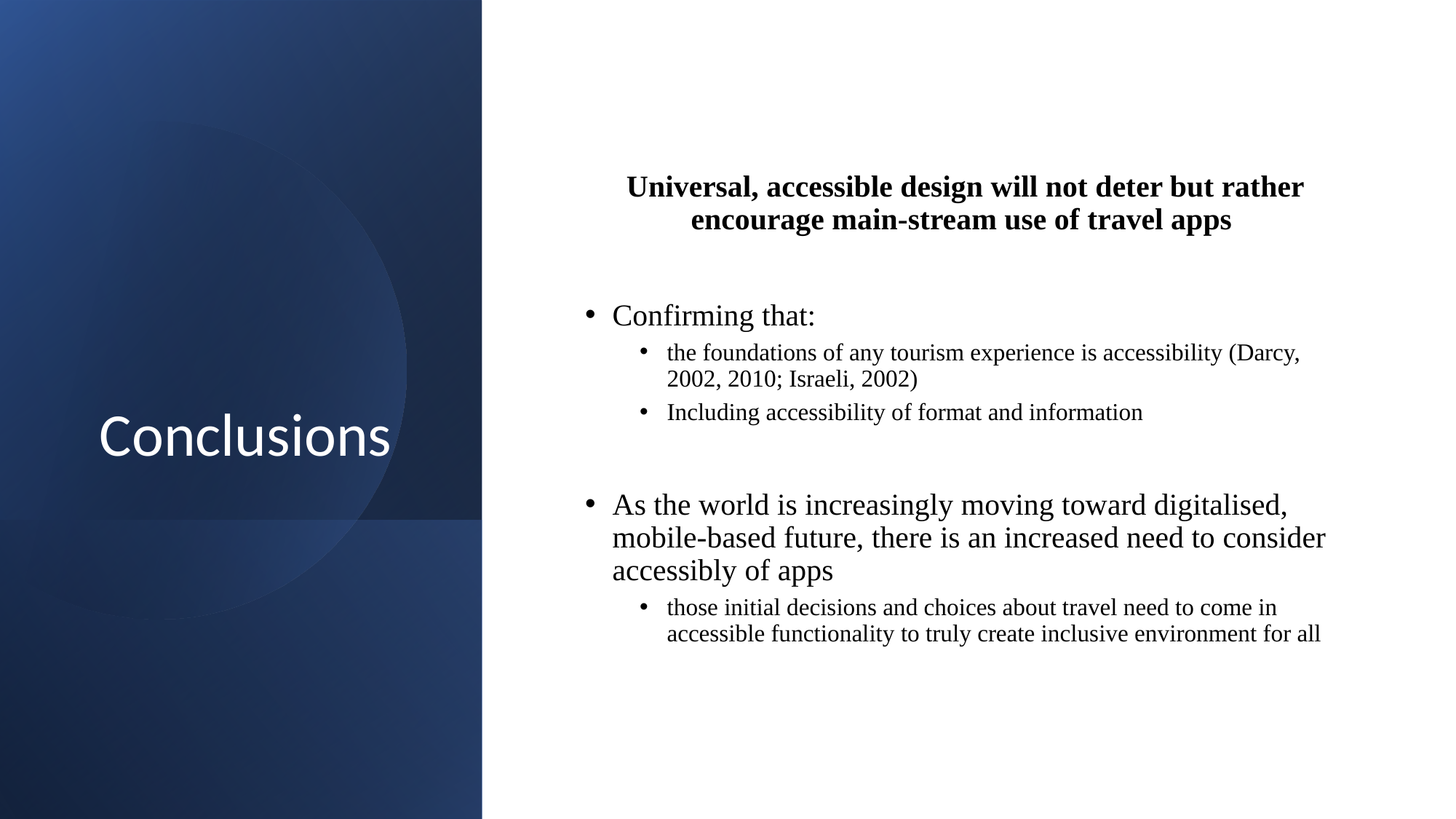

# Conclusions
Universal, accessible design will not deter but rather encourage main-stream use of travel apps

Confirming that:
the foundations of any tourism experience is accessibility (Darcy, 2002, 2010; Israeli, 2002)
Including accessibility of format and information

As the world is increasingly moving toward digitalised, mobile-based future, there is an increased need to consider accessibly of apps
those initial decisions and choices about travel need to come in accessible functionality to truly create inclusive environment for all